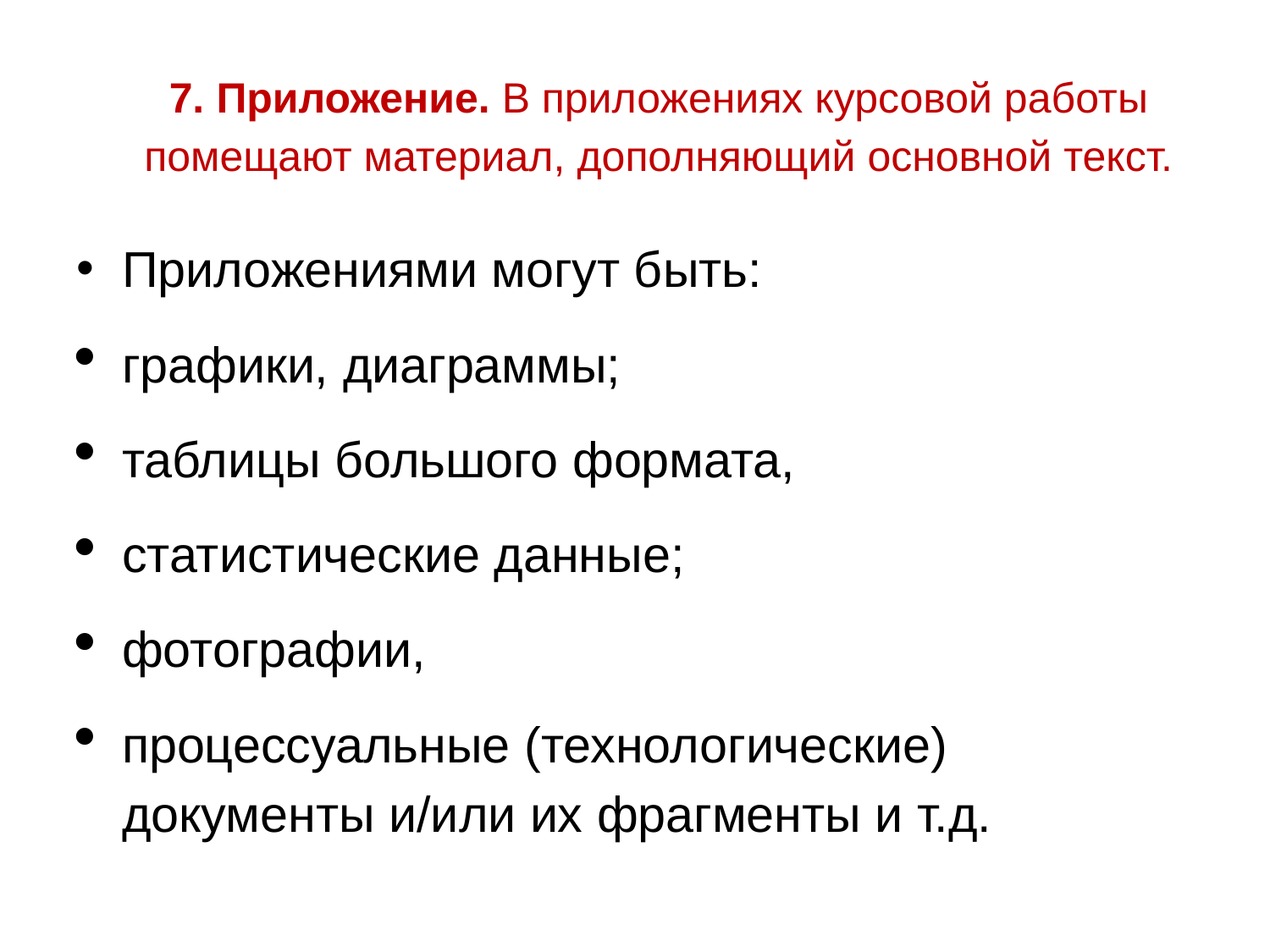

# 7. Приложение. В приложениях курсовой работы помещают материал, дополняющий основной текст.
Приложениями могут быть:
графики, диаграммы;
таблицы большого формата,
статистические данные;
фотографии,
процессуальные (технологические) документы и/или их фрагменты и т.д.